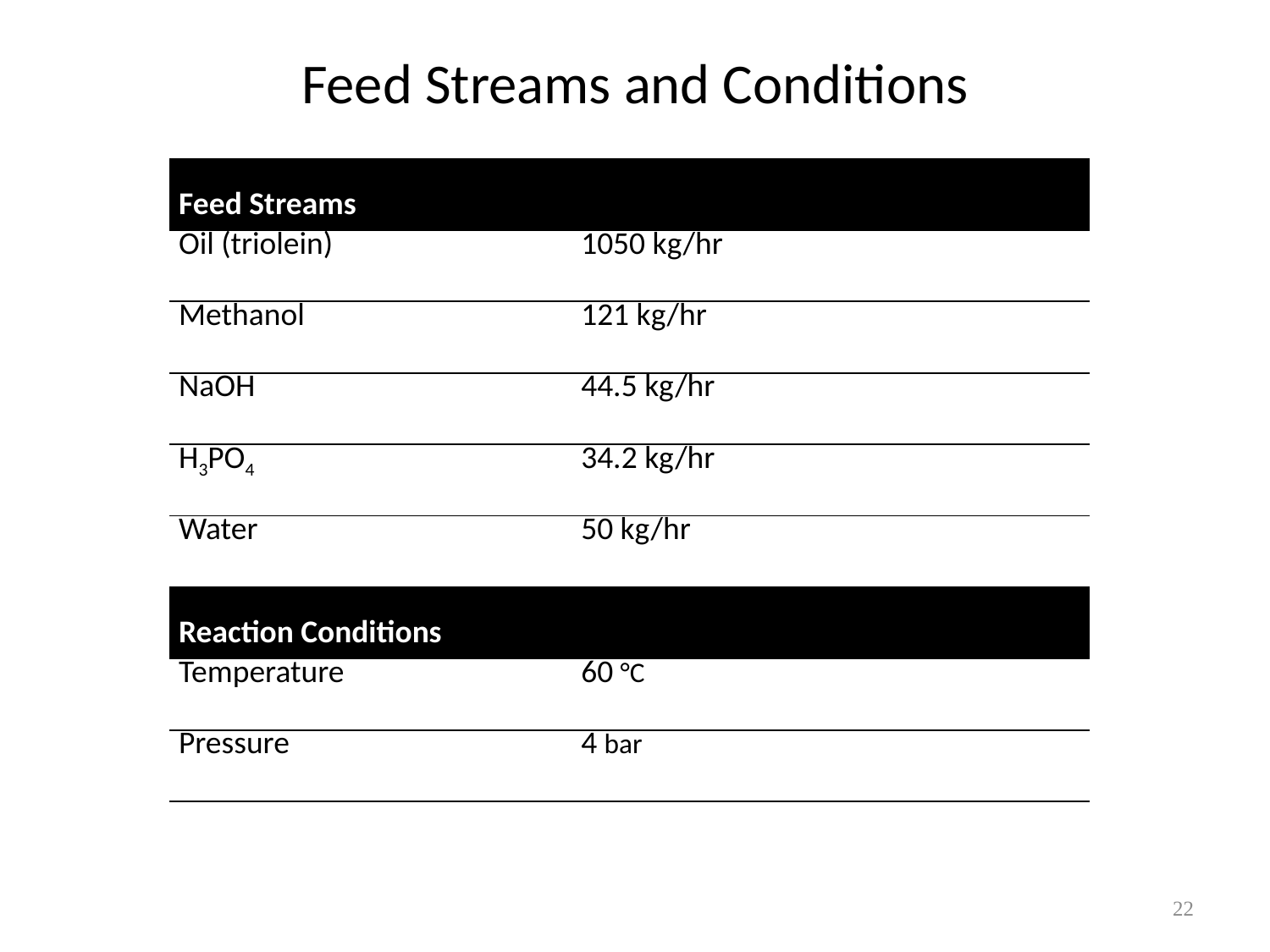

# Feed Streams and Conditions
| Feed Streams |  |
| --- | --- |
| Oil (triolein) | 1050 kg/hr |
| Methanol | 121 kg/hr |
| NaOH | 44.5 kg/hr |
| H3PO4 | 34.2 kg/hr |
| Water | 50 kg/hr |
| Reaction Conditions |  |
| Temperature | 60 °C |
| Pressure | 4 bar |
22